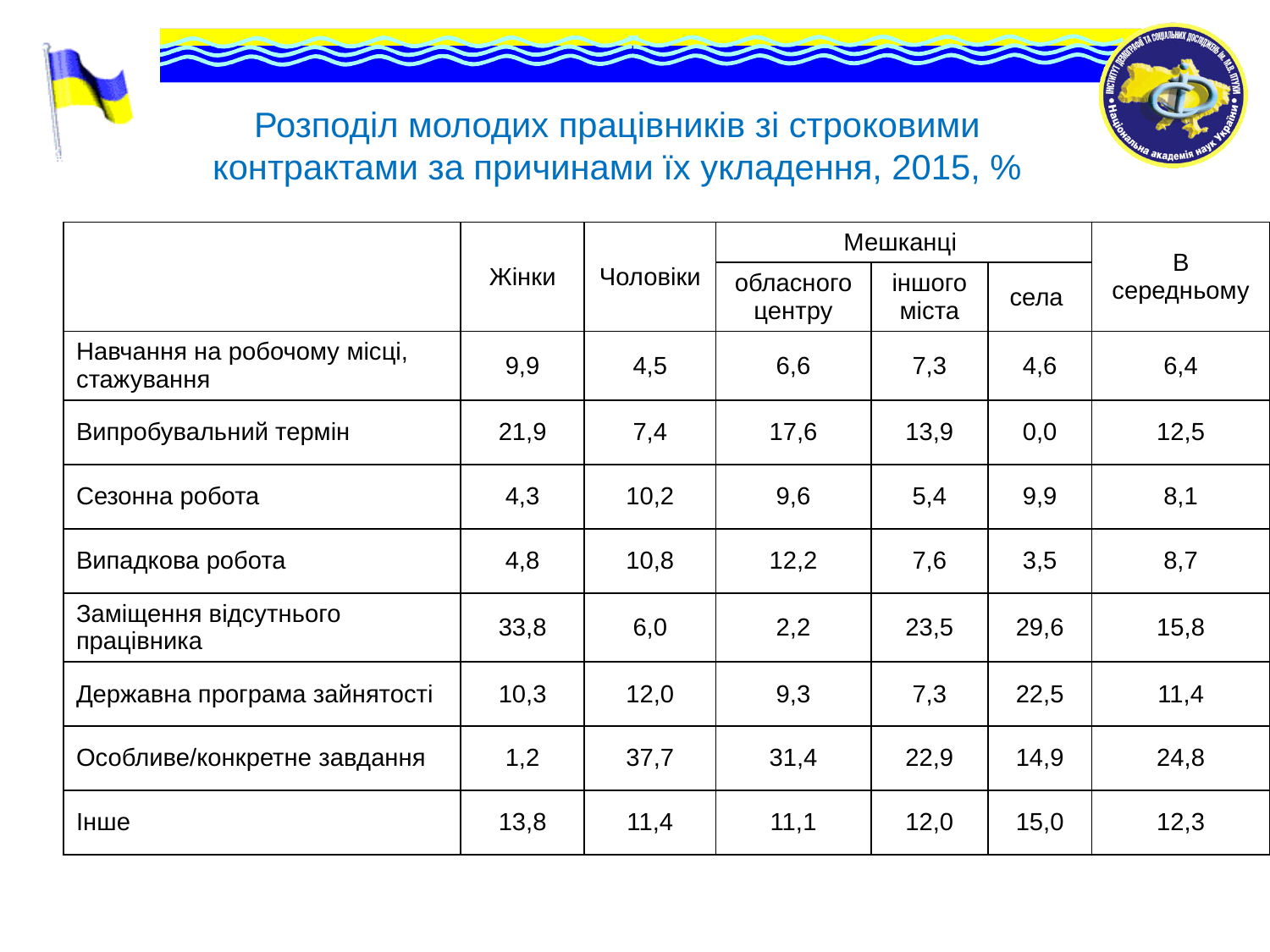

# Розподіл молодих працівників зі строковими контрактами за причинами їх укладення, 2015, %
|  | Жінки | Чоловіки | Мешканці |  |  | В середньому |
| --- | --- | --- | --- | --- | --- | --- |
|  |  |  | обласного центру | іншого міста | села |  |
| Навчання на робочому місці, стажування | 9,9 | 4,5 | 6,6 | 7,3 | 4,6 | 6,4 |
| Випробувальний термін | 21,9 | 7,4 | 17,6 | 13,9 | 0,0 | 12,5 |
| Сезонна робота | 4,3 | 10,2 | 9,6 | 5,4 | 9,9 | 8,1 |
| Випадкова робота | 4,8 | 10,8 | 12,2 | 7,6 | 3,5 | 8,7 |
| Заміщення відсутнього працівника | 33,8 | 6,0 | 2,2 | 23,5 | 29,6 | 15,8 |
| Державна програма зайнятості | 10,3 | 12,0 | 9,3 | 7,3 | 22,5 | 11,4 |
| Особливе/конкретне завдання | 1,2 | 37,7 | 31,4 | 22,9 | 14,9 | 24,8 |
| Інше | 13,8 | 11,4 | 11,1 | 12,0 | 15,0 | 12,3 |